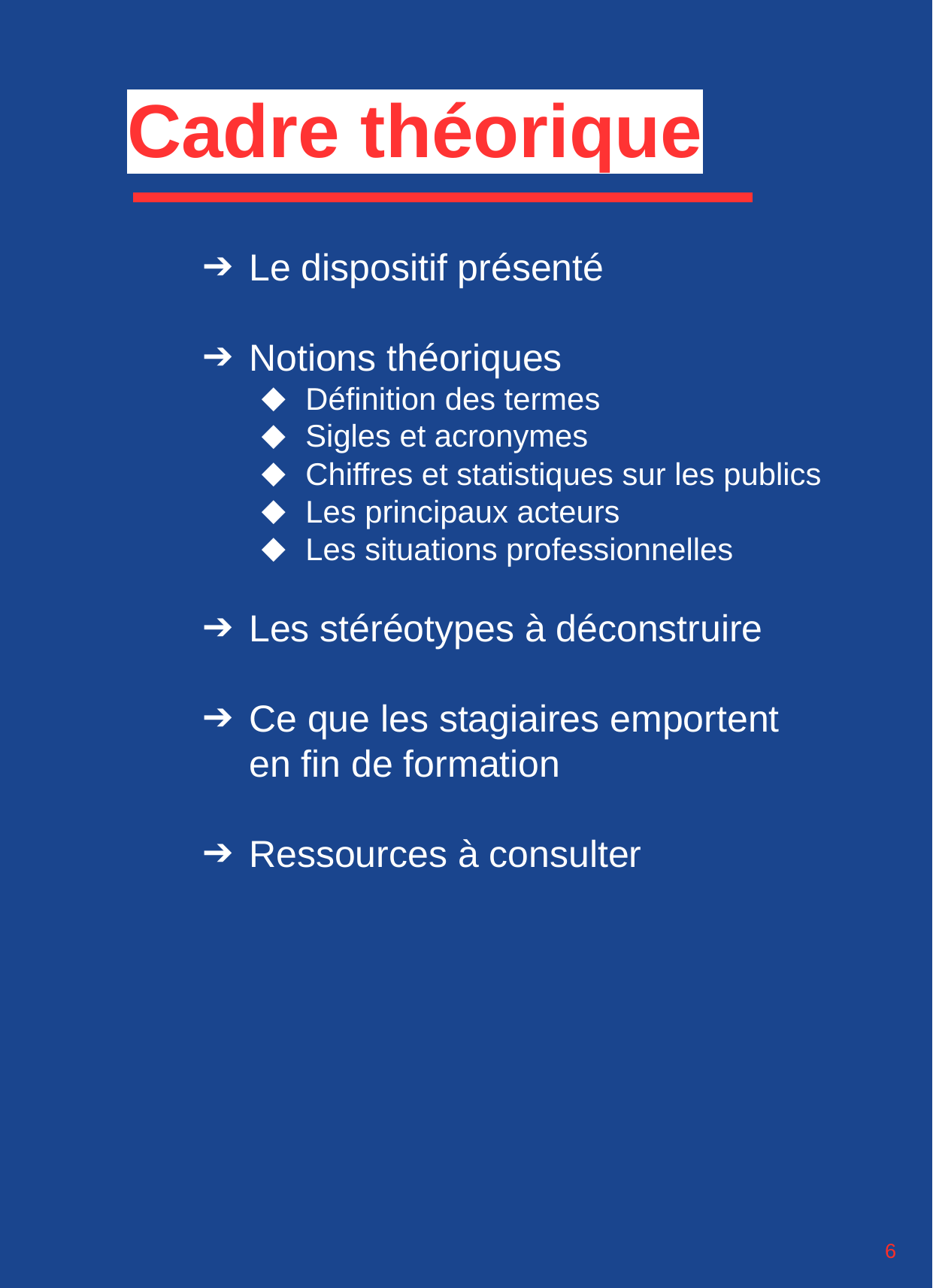

Cadre théorique
Le dispositif présenté
Notions théoriques
Définition des termes
Sigles et acronymes
Chiffres et statistiques sur les publics
Les principaux acteurs
Les situations professionnelles

Les stéréotypes à déconstruire
Ce que les stagiaires emportent en fin de formation
Ressources à consulter
6